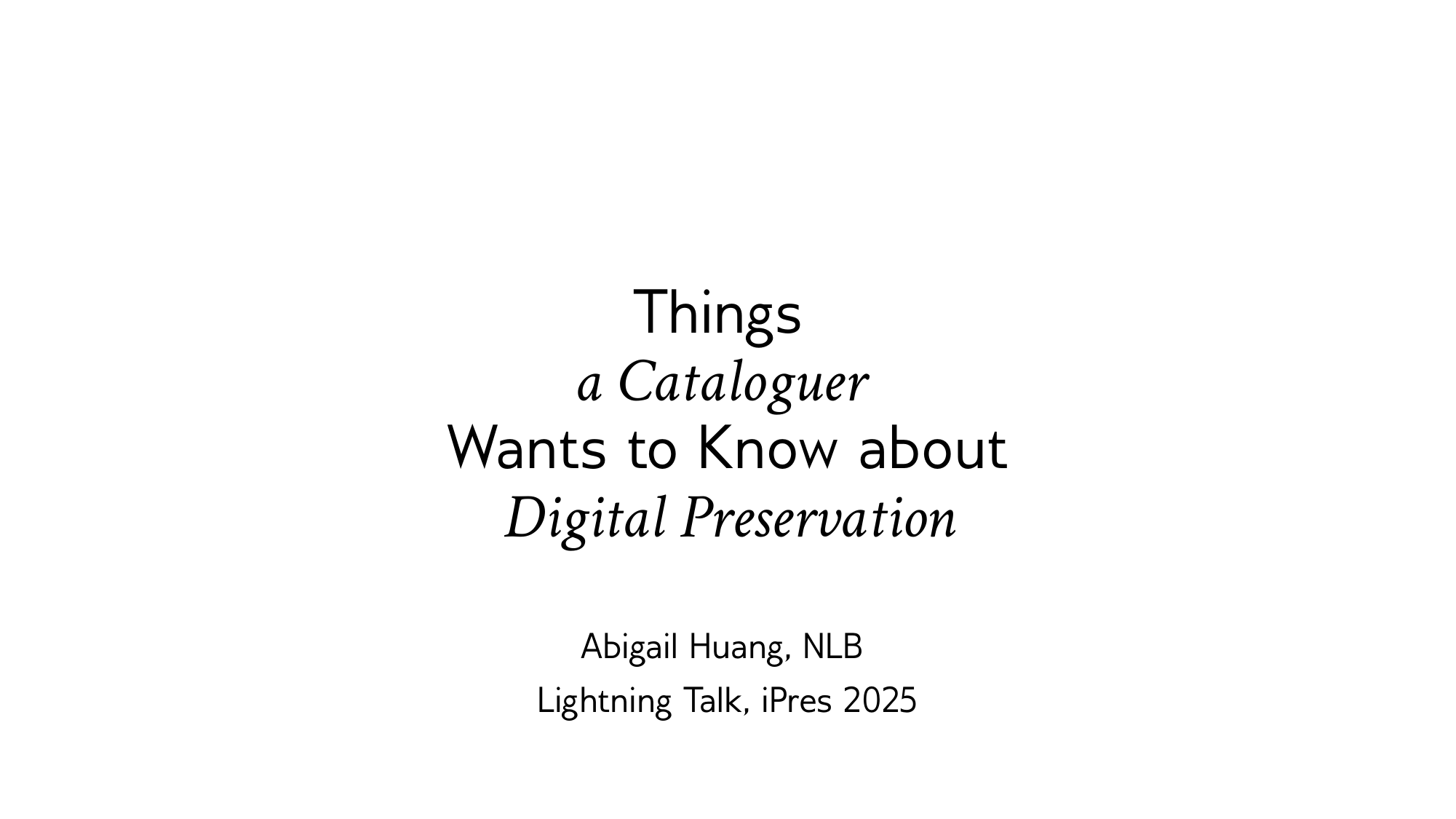

# Things a Cataloguer Wants to Know about Digital Preservation
Abigail Huang, NLB
Lightning Talk, iPres 2025